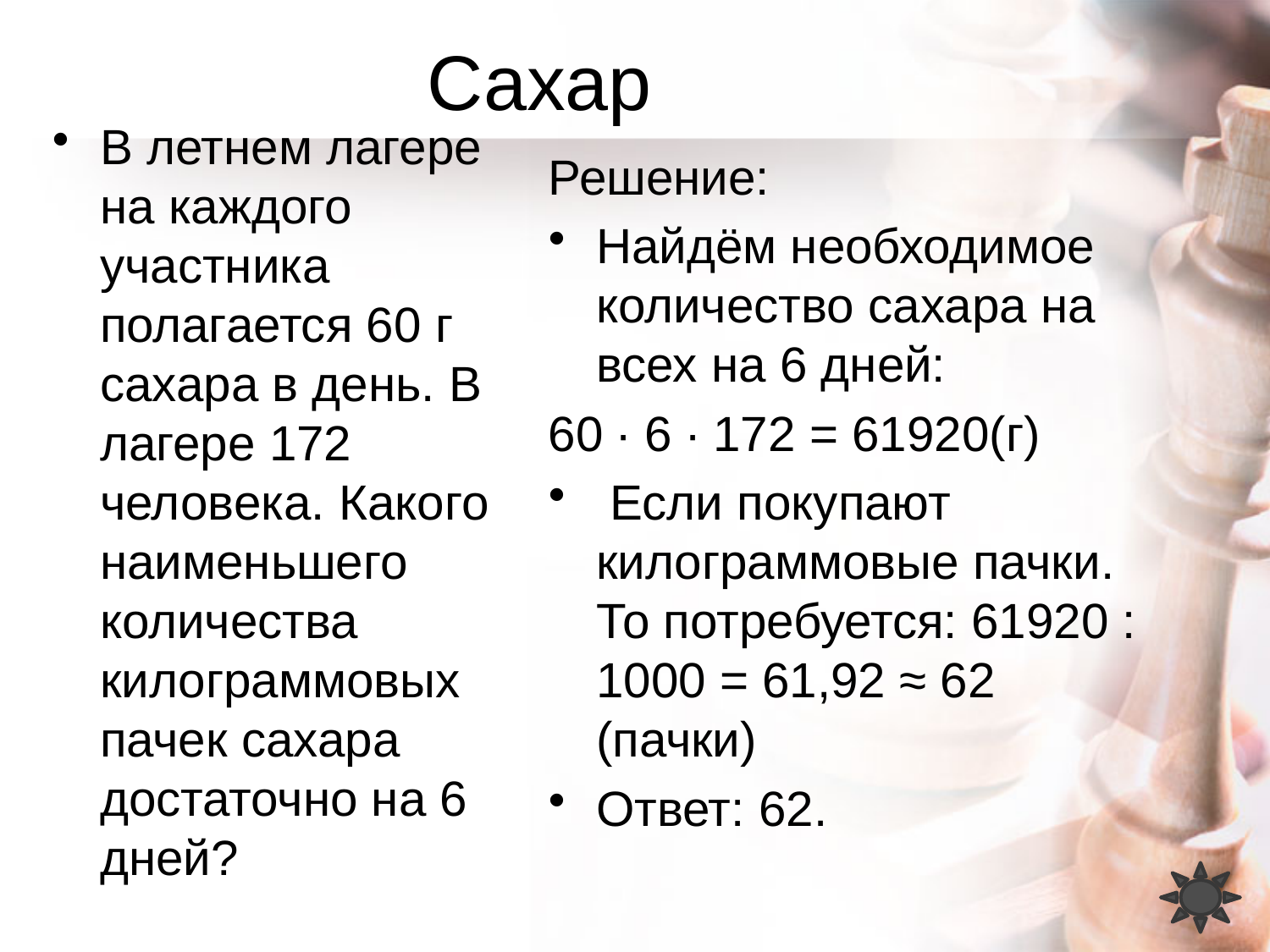

# Сахар
В летнем лагере на каждого участника полагается 60 г сахара в день. В лагере 172 человека. Какого наименьшего количества килограммовых пачек сахара достаточно на 6 дней?

Решение:
Найдём необходимое количество сахара на всех на 6 дней:
60 ∙ 6 ∙ 172 = 61920(г)
 Если покупают килограммовые пачки. То потребуется: 61920 : 1000 = 61,92 ≈ 62 (пачки)
Ответ: 62.